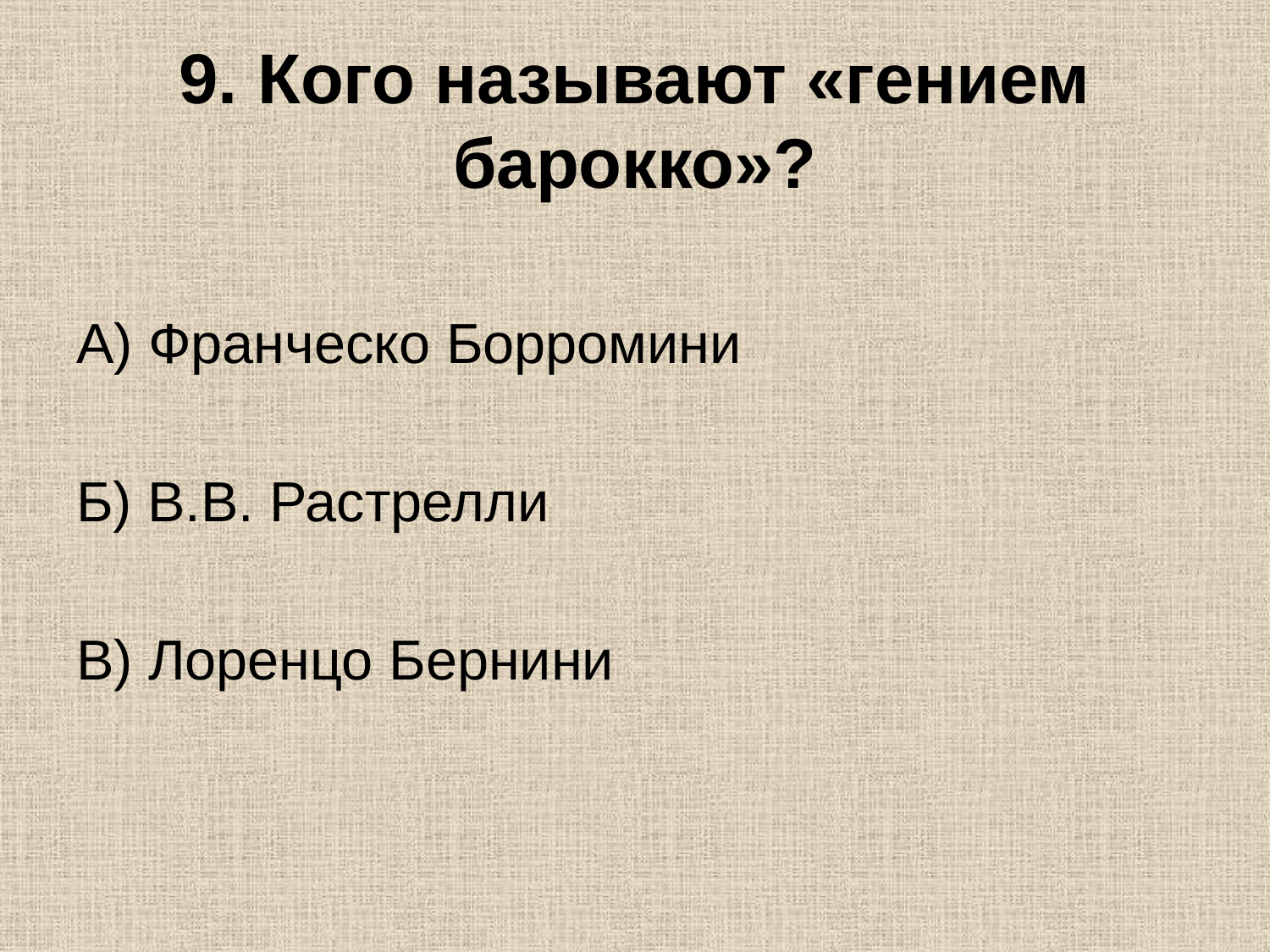

# 9. Кого называют «гением барокко»?

А) Франческо Борромини

Б) В.В. Растрелли

В) Лоренцо Бернини